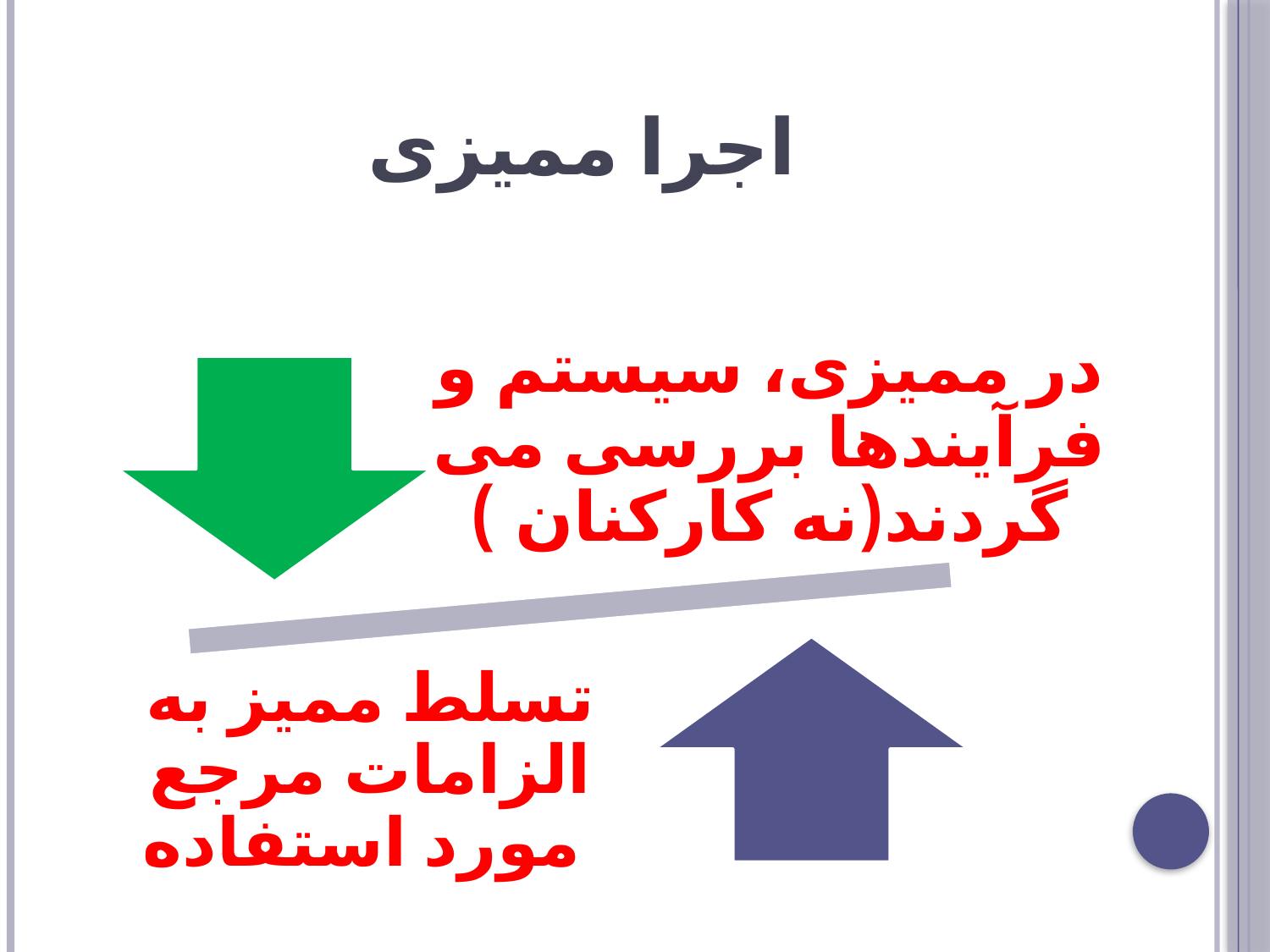

# اجرا ممیزی

در مميزی، سيستم و فرآيندها بررسی می گردند(نه کارکنان )
تسلط مميز به الزامات مرجع مورد استفاده